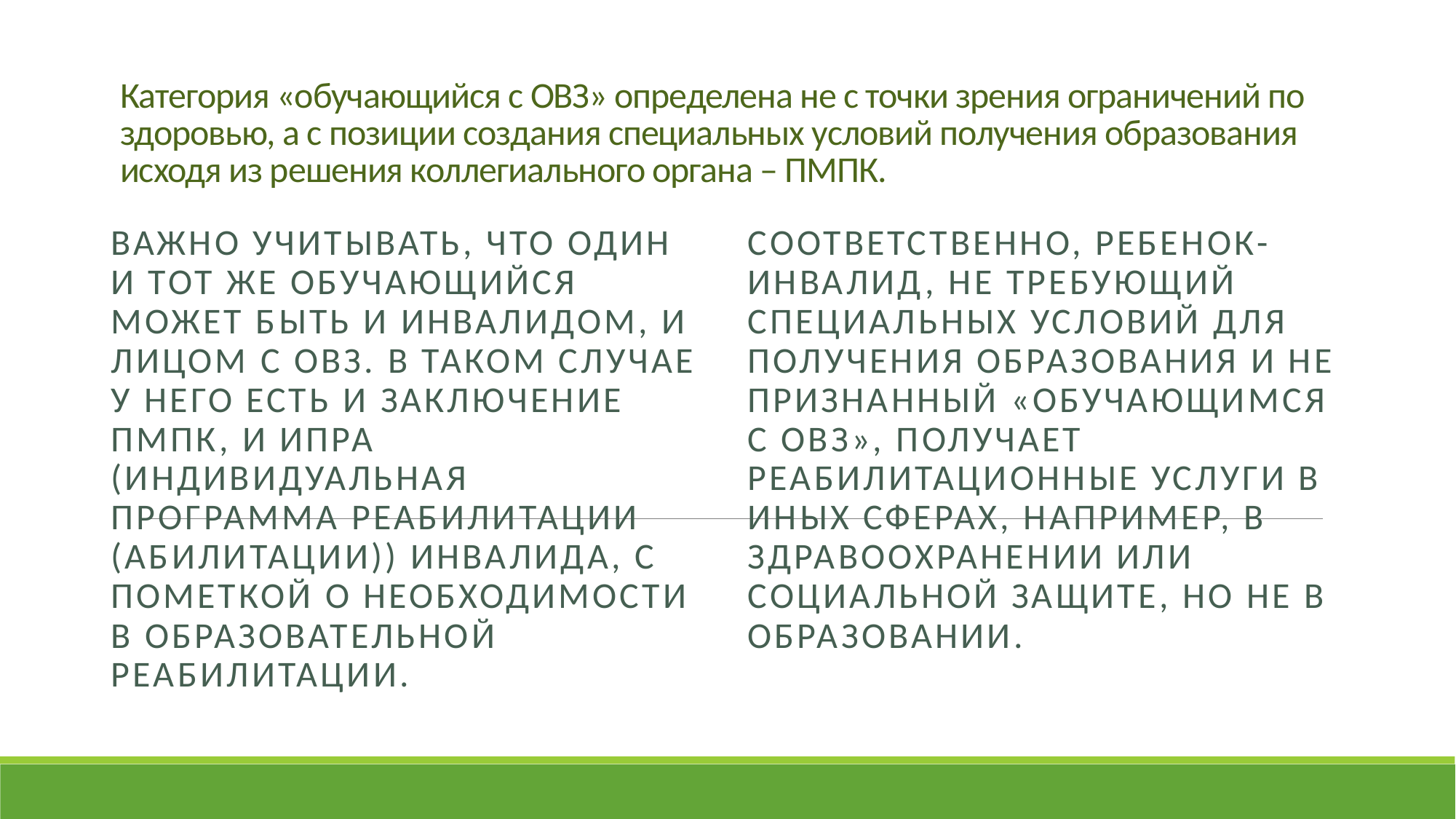

Категория «обучающийся с ОВЗ» определена не с точки зрения ограничений по здоровью, а с позиции создания специальных условий получения образования исходя из решения коллегиального органа – ПМПК.
Важно учитывать, что один и тот же обучающийся может быть и инвалидом, и лицом с ОВЗ. В таком случае у него есть и заключение ПМПК, и ИПРА (индивидуальная программа реабилитации (абилитации)) инвалида, с пометкой о необходимости в образовательной реабилитации.

Соответственно, ребенок-инвалид, не требующий специальных условий для получения образования и не признанный «обучающимся с ОВЗ», получает реабилитационные услуги в иных сферах, например, в здравоохранении или социальной защите, но не в образовании.